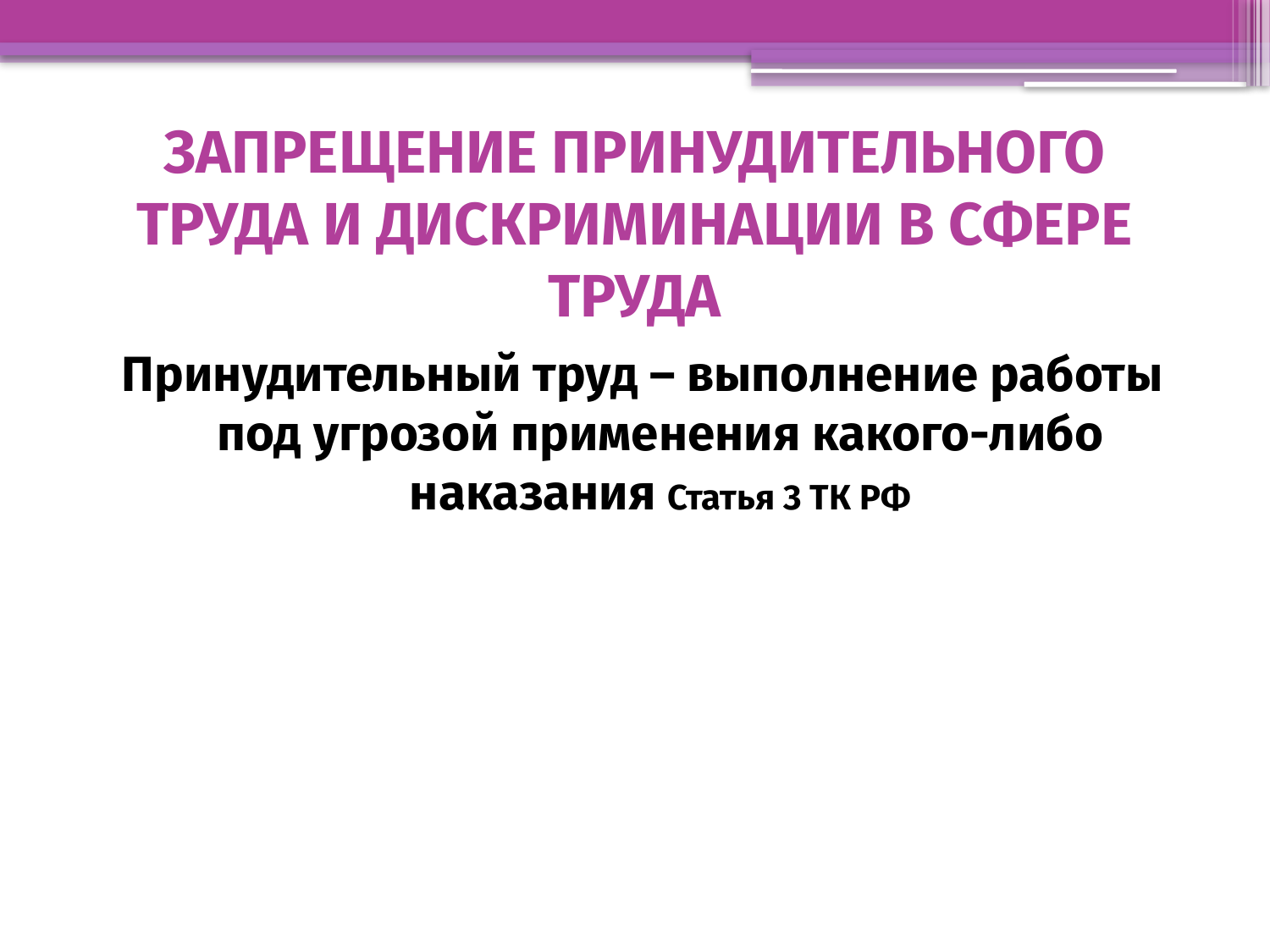

# ЗАПРЕЩЕНИЕ ПРИНУДИТЕЛЬНОГО ТРУДА И ДИСКРИМИНАЦИИ В СФЕРЕ ТРУДА
Принудительный труд – выполнение работы под угрозой применения какого-либо наказания Статья 3 ТК РФ